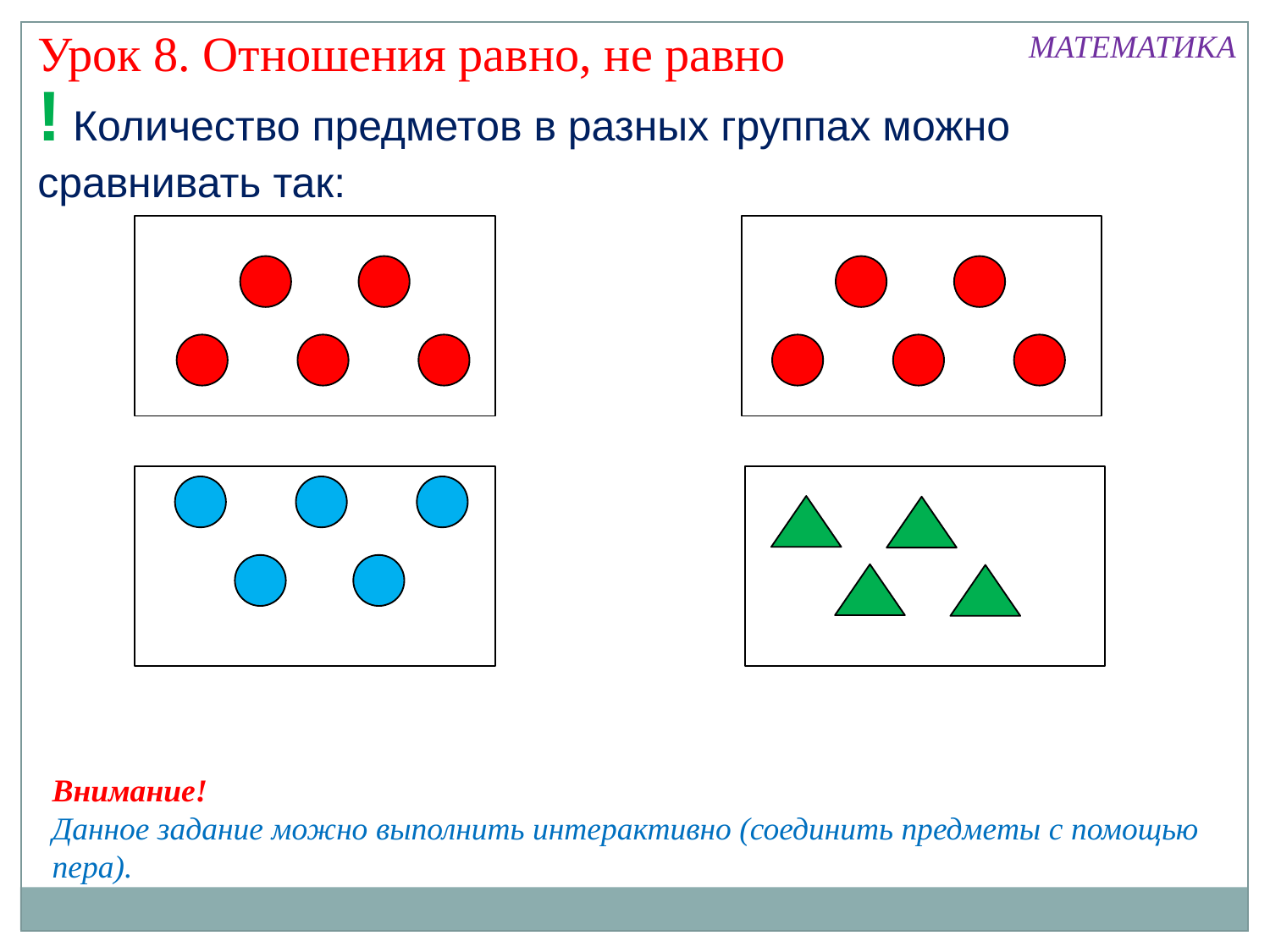

Урок 8. Отношения равно, не равно
МАТЕМАТИКА
! Количество предметов в разных группах можно сравнивать так:

Внимание!
Данное задание можно выполнить интерактивно (соединить предметы с помощью пера).